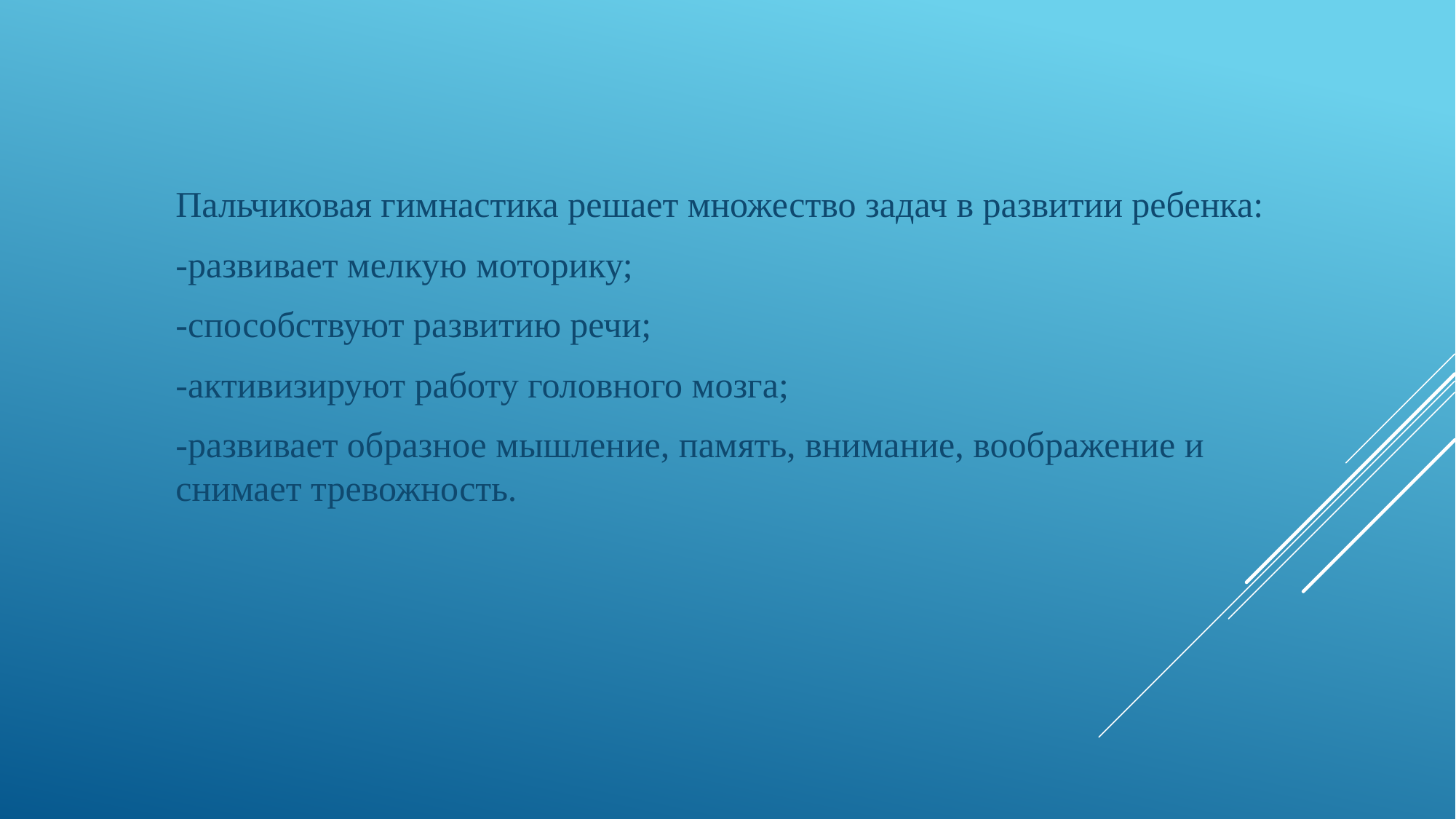

Пальчиковая гимнастика решает множество задач в развитии ребенка:
-развивает мелкую моторику;
-способствуют развитию речи;
-активизируют работу головного мозга;
-развивает образное мышление, память, внимание, воображение и      снимает тревожность.